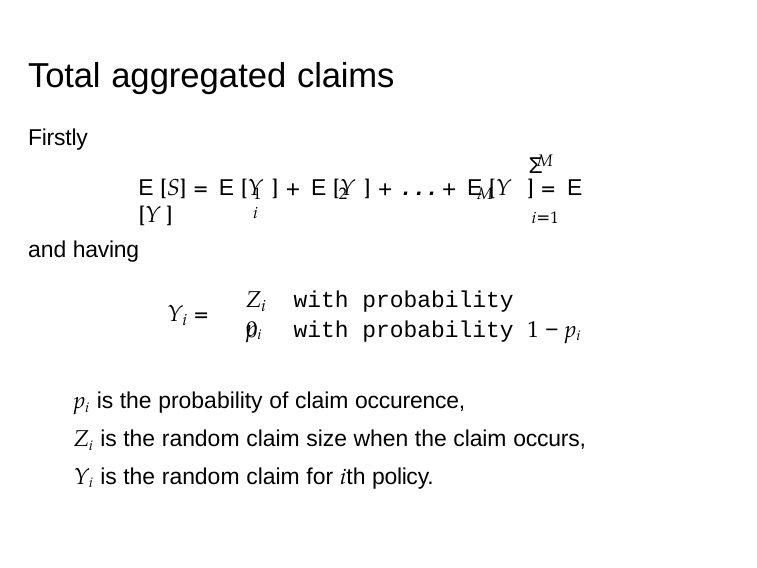

# Total aggregated claims
Firstly
M
Σ
E [S] = E [Y ] + E [Y ] + . . . + E [Y  ] =	E [Y ]
1	2	M	i
i=1
and having

Z	with probability pi
i
Y =
i
0	with probability 1 − pi
pi is the probability of claim occurence,
Zi is the random claim size when the claim occurs,
Yi is the random claim for ith policy.